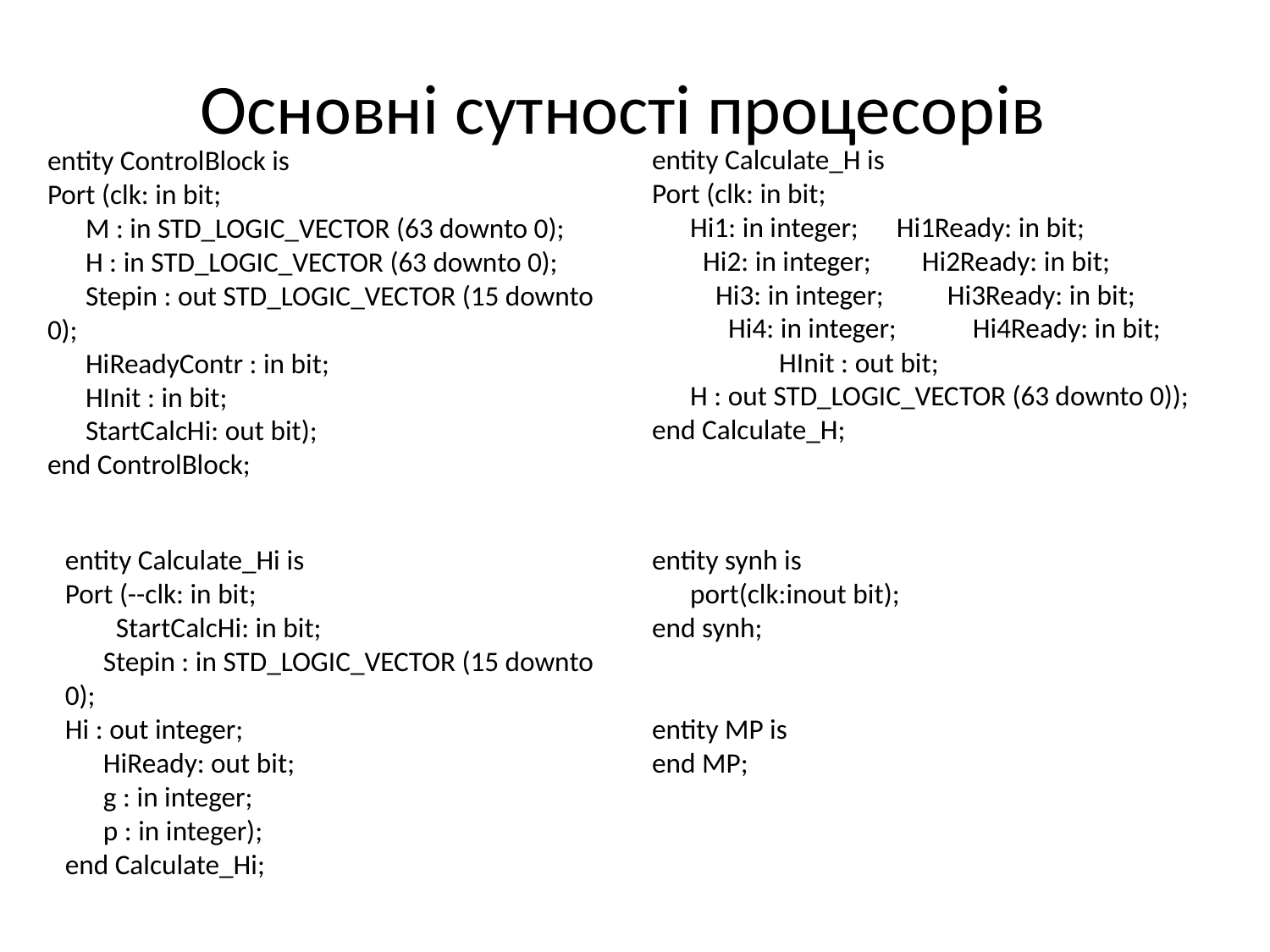

# Основні сутності процесорів
entity Calculate_H is
Port (clk: in bit;
      Hi1: in integer;      Hi1Ready: in bit;
        Hi2: in integer;        Hi2Ready: in bit;
          Hi3: in integer;          Hi3Ready: in bit;
            Hi4: in integer;            Hi4Ready: in bit;
	HInit : out bit;
      H : out STD_LOGIC_VECTOR (63 downto 0));
end Calculate_H;
entity ControlBlock is
Port (clk: in bit;
      M : in STD_LOGIC_VECTOR (63 downto 0);
      H : in STD_LOGIC_VECTOR (63 downto 0);
      Stepin : out STD_LOGIC_VECTOR (15 downto 0);
      HiReadyContr : in bit;
      HInit : in bit;
      StartCalcHi: out bit);
end ControlBlock;
entity synh is
      port(clk:inout bit);
end synh;

entity MP is
end MP;
entity Calculate_Hi is
Port (--clk: in bit;
        StartCalcHi: in bit;
      Stepin : in STD_LOGIC_VECTOR (15 downto 0);
Hi : out integer;
      HiReady: out bit;
      g : in integer;
      p : in integer);
end Calculate_Hi;